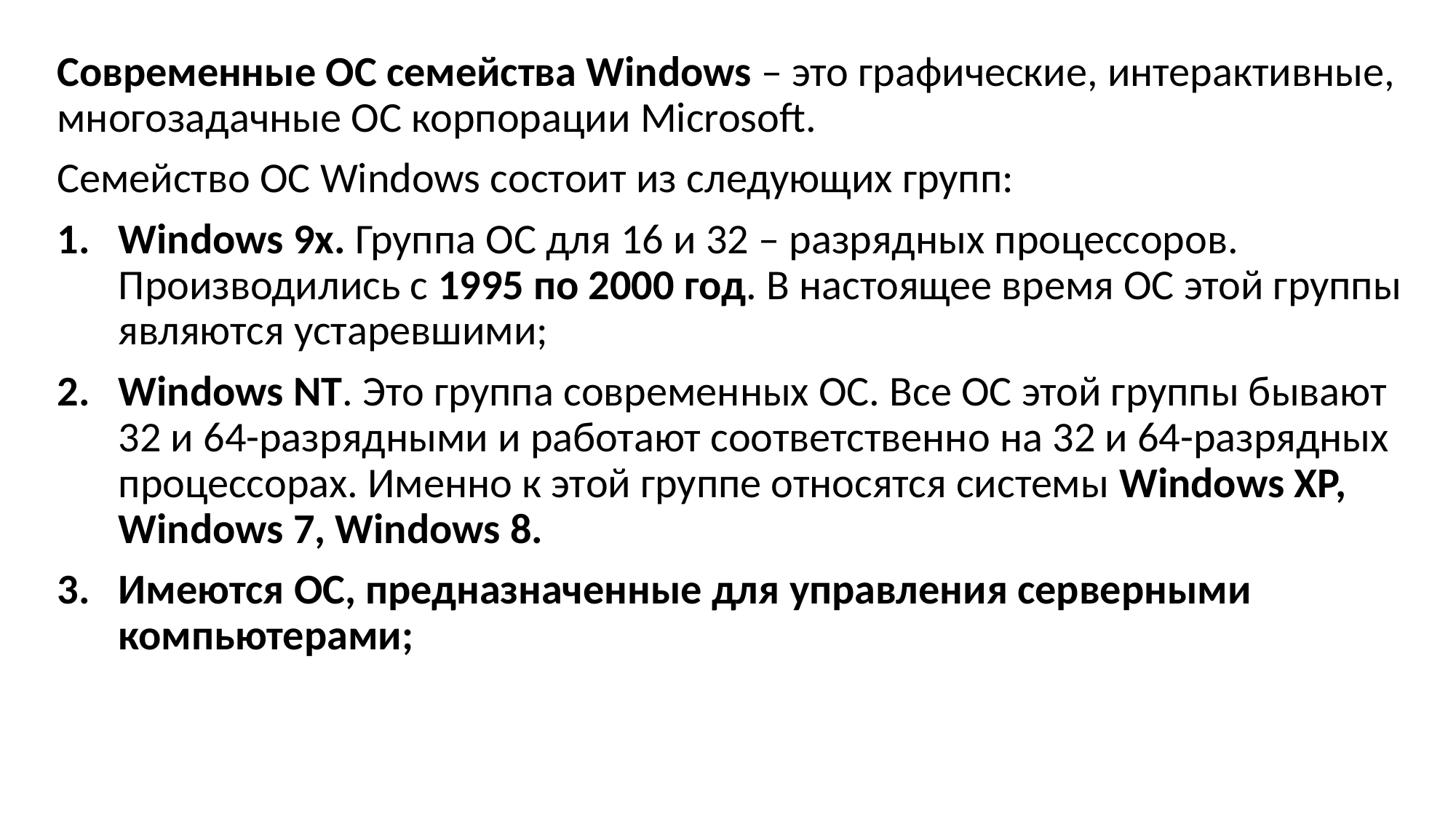

Современные ОС семейства Windows – это графические, интерактивные, многозадачные ОС корпорации Microsoft.
Семейство ОС Windows состоит из следующих групп:
Windows 9x. Группа ОС для 16 и 32 – разрядных процессоров. Производились с 1995 по 2000 год. В настоящее время ОС этой группы являются устаревшими;
Windows NT. Это группа современных ОС. Все ОС этой группы бывают 32 и 64-разрядными и работают соответственно на 32 и 64-разрядных процессорах. Именно к этой группе относятся системы Windows XP, Windows 7, Windows 8.
Имеются ОС, предназначенные для управления серверными компьютерами;